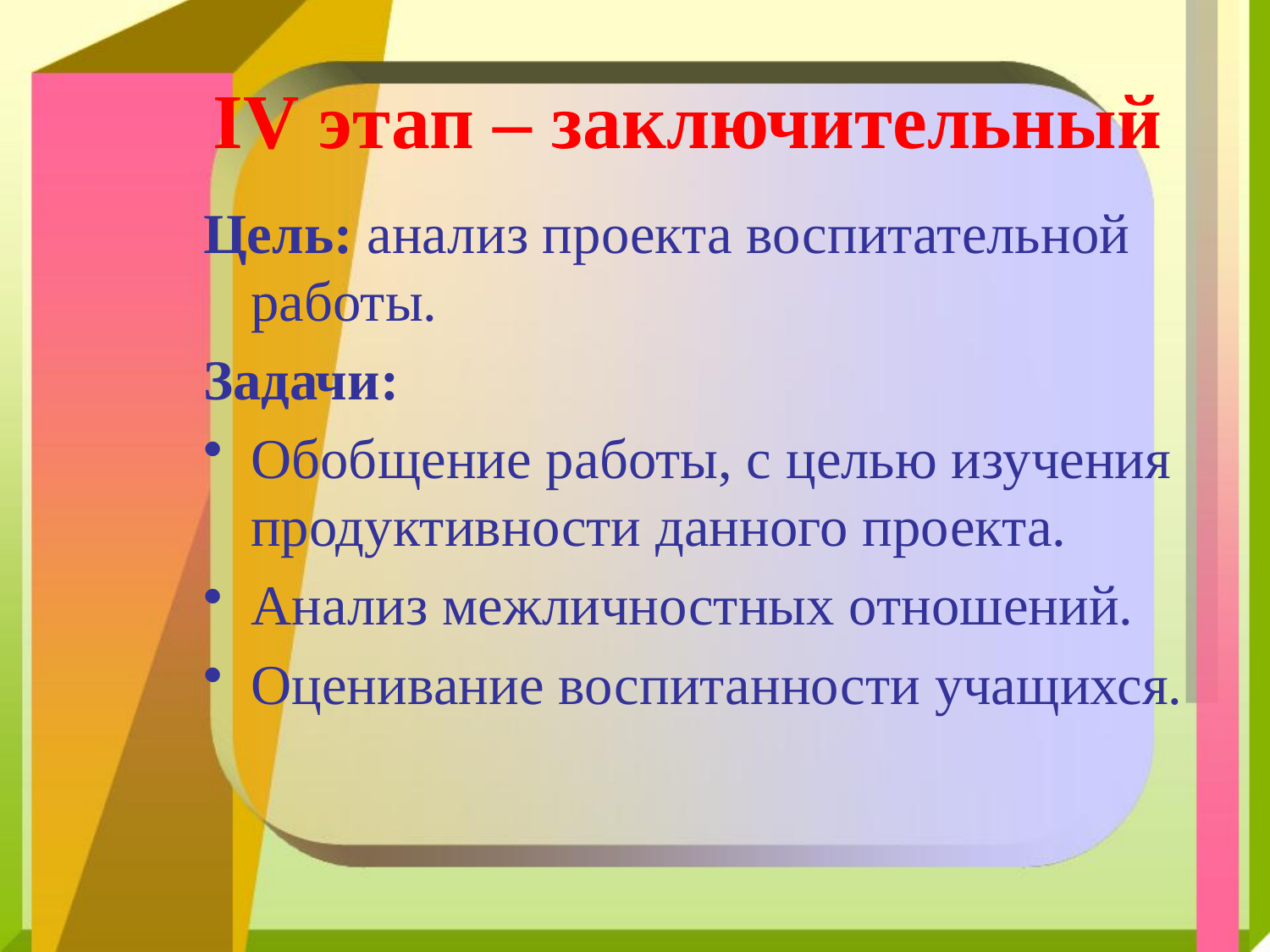

# IV этап – заключительный
Цель: анализ проекта воспитательной работы.
Задачи:
Обобщение работы, с целью изучения продуктивности данного проекта.
Анализ межличностных отношений.
Оценивание воспитанности учащихся.